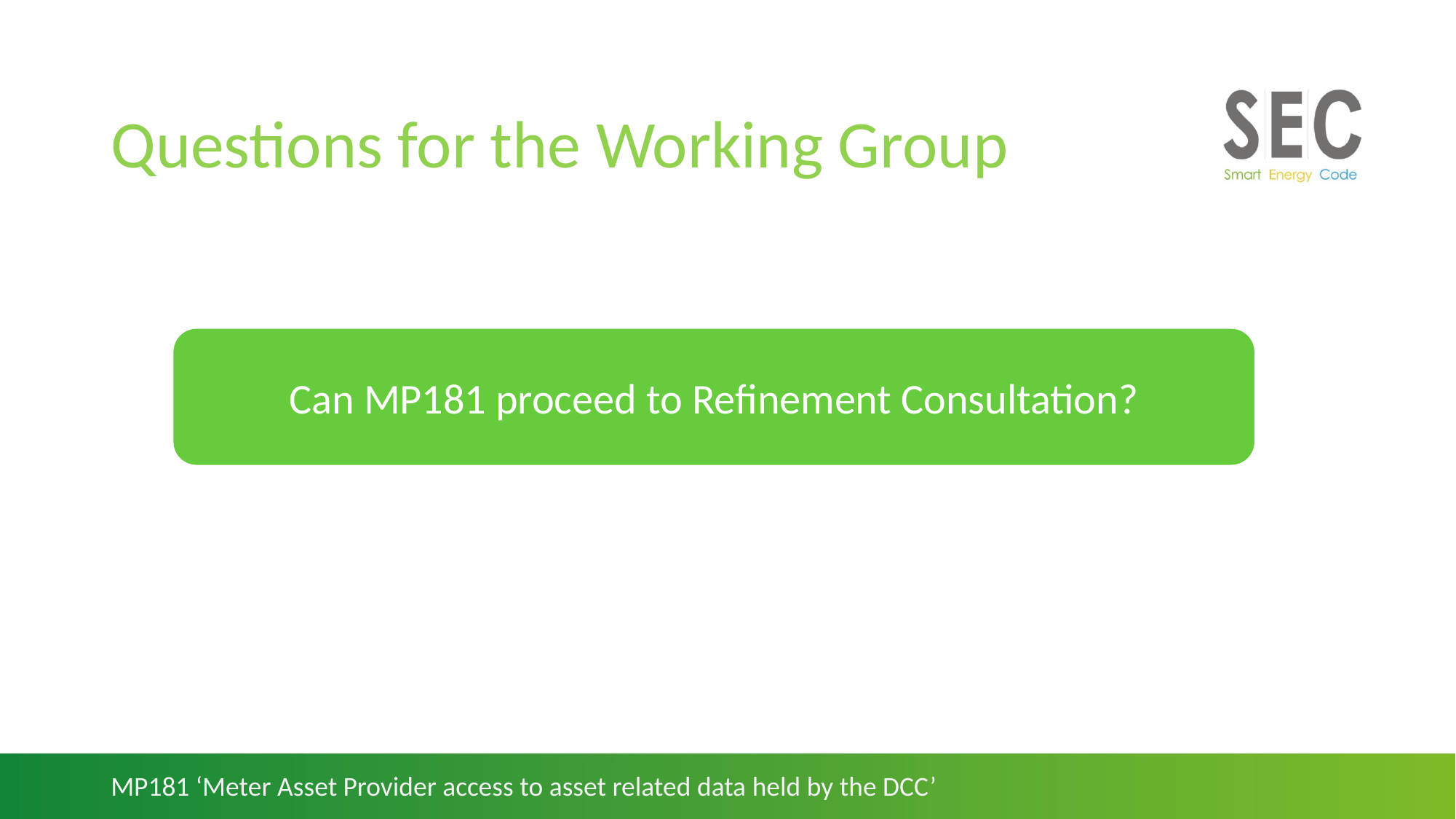

# Questions for the Working Group
Can MP181 proceed to Refinement Consultation?
MP181 ‘Meter Asset Provider access to asset related data held by the DCC’